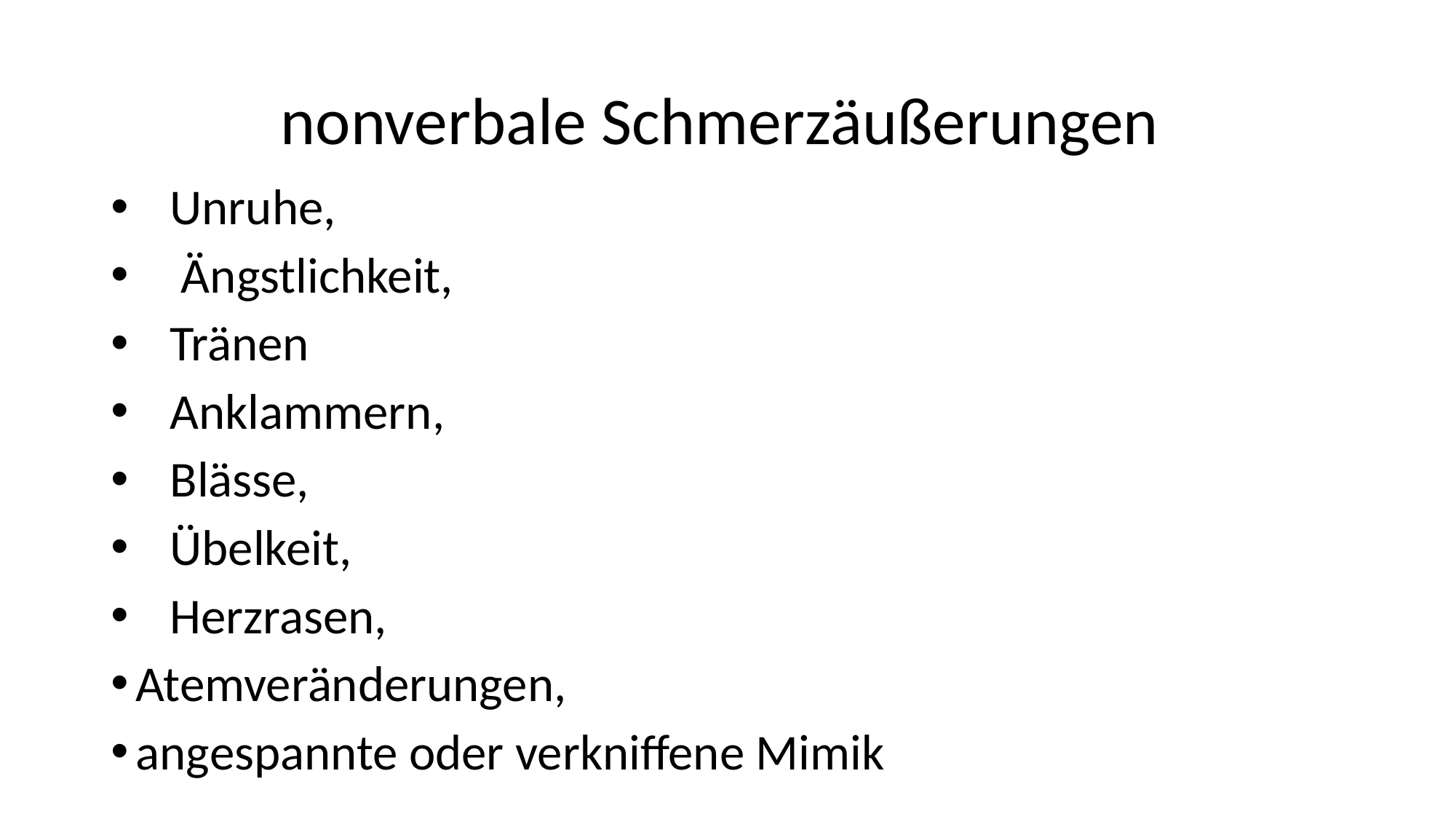

# nonverbale Schmerzäußerungen
   Unruhe,
    Ängstlichkeit,
   Tränen
   Anklammern,
   Blässe,
   Übelkeit,
   Herzrasen,
Atemveränderungen,
angespannte oder verkniffene Mimik